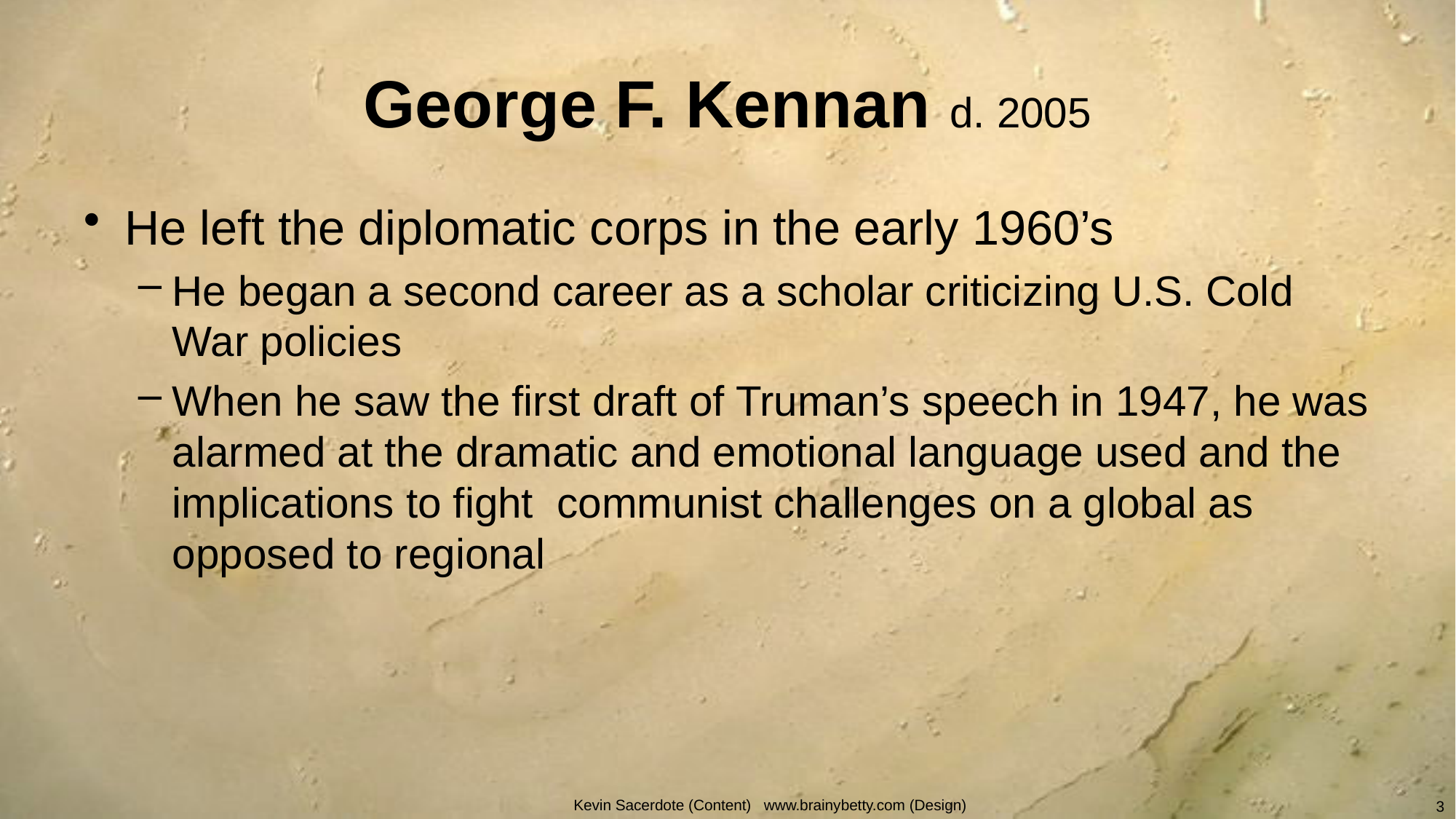

# George F. Kennan d. 2005
He left the diplomatic corps in the early 1960’s
He began a second career as a scholar criticizing U.S. Cold War policies
When he saw the first draft of Truman’s speech in 1947, he was alarmed at the dramatic and emotional language used and the implications to fight  communist challenges on a global as opposed to regional
Kevin Sacerdote (Content)   www.brainybetty.com (Design)
3